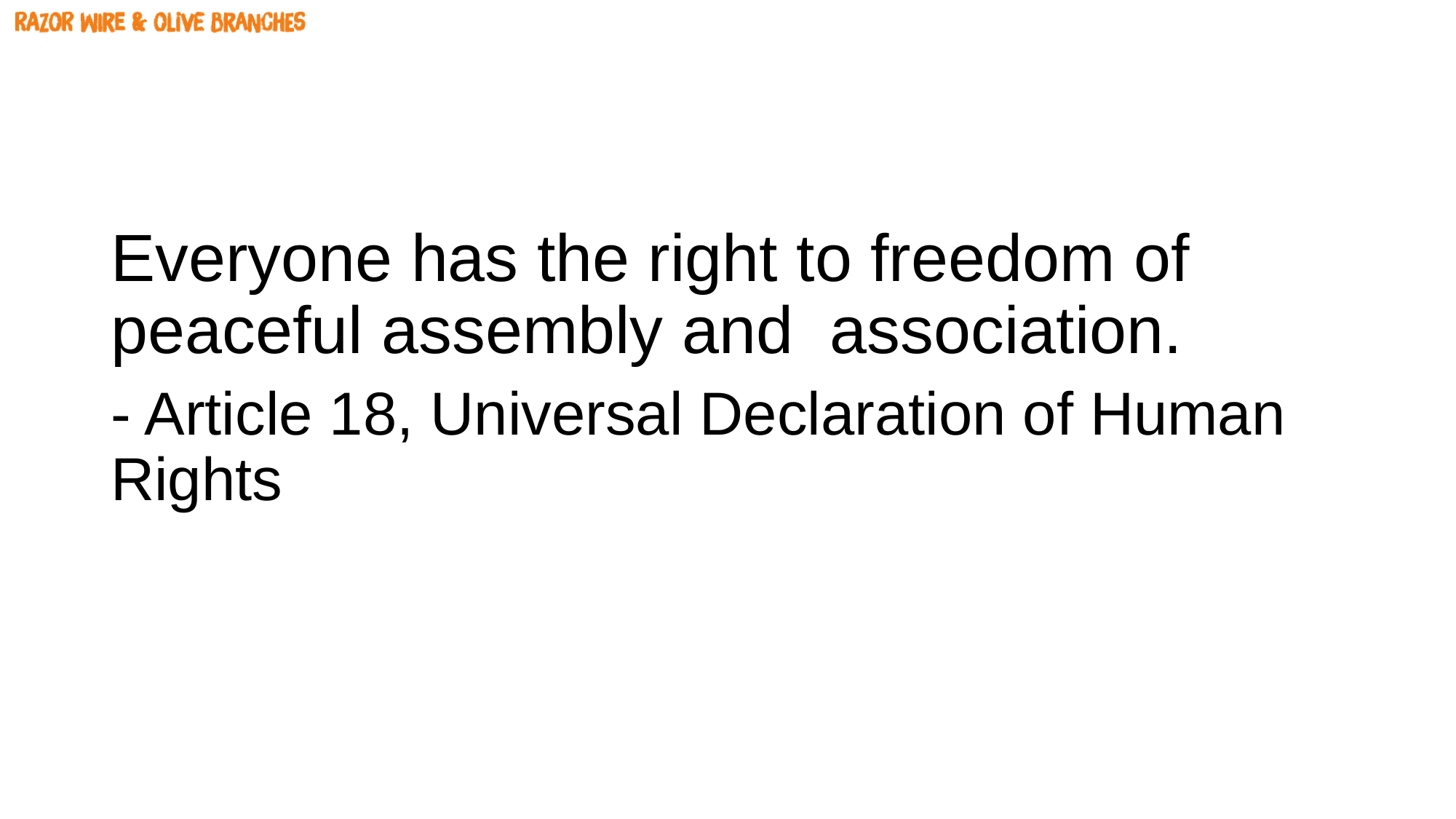

#
Everyone has the right to freedom of peaceful assembly and  association.
- Article 18, Universal Declaration of Human Rights